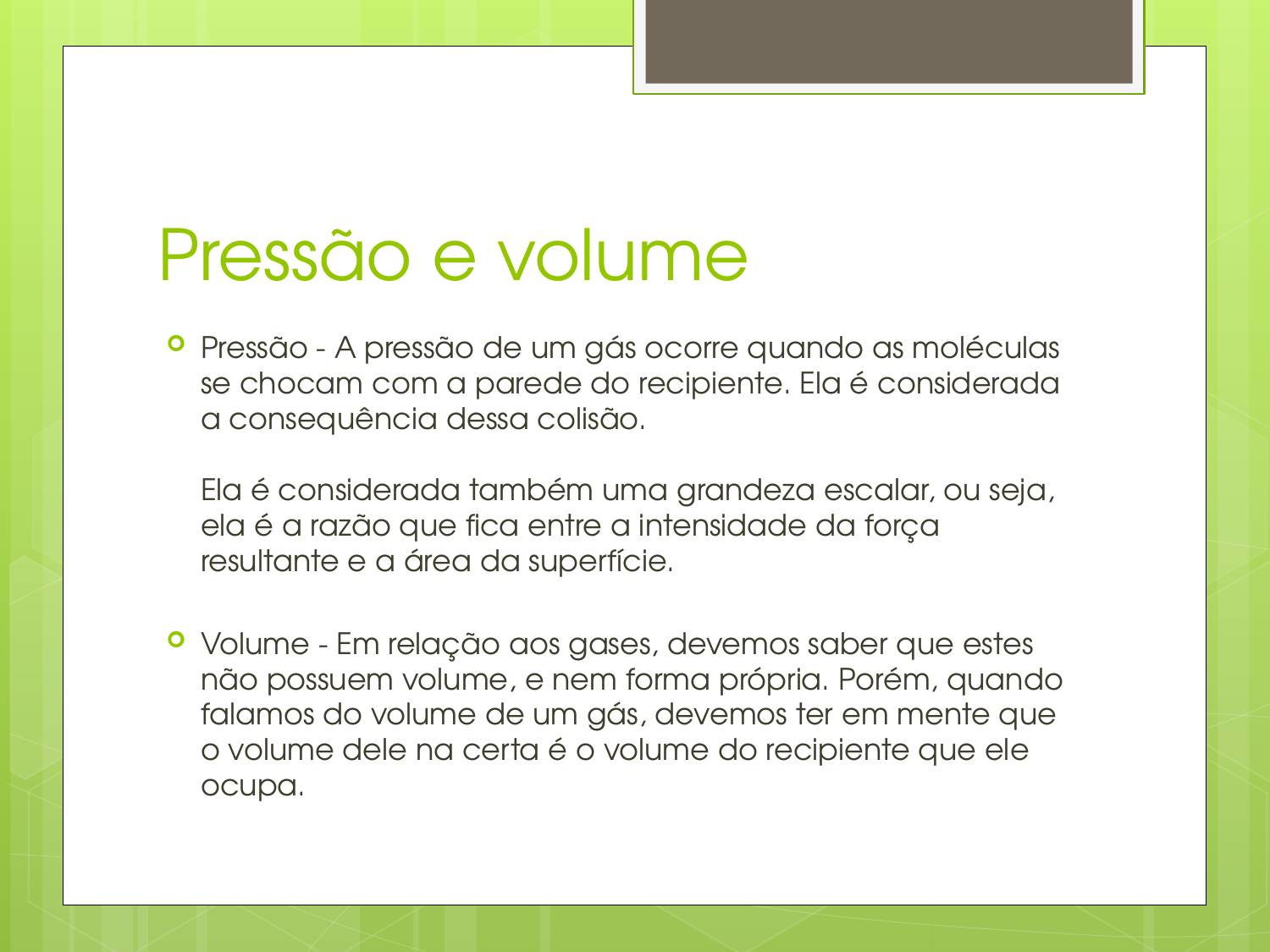

# Pressão e volume
Pressão - A pressão de um gás ocorre quando as moléculas se chocam com a parede do recipiente. Ela é considerada a consequência dessa colisão. 
Ela é considerada também uma grandeza escalar, ou seja, ela é a razão que fica entre a intensidade da força resultante e a área da superfície.

Volume - Em relação aos gases, devemos saber que estes não possuem volume, e nem forma própria. Porém, quando falamos do volume de um gás, devemos ter em mente que o volume dele na certa é o volume do recipiente que ele ocupa.